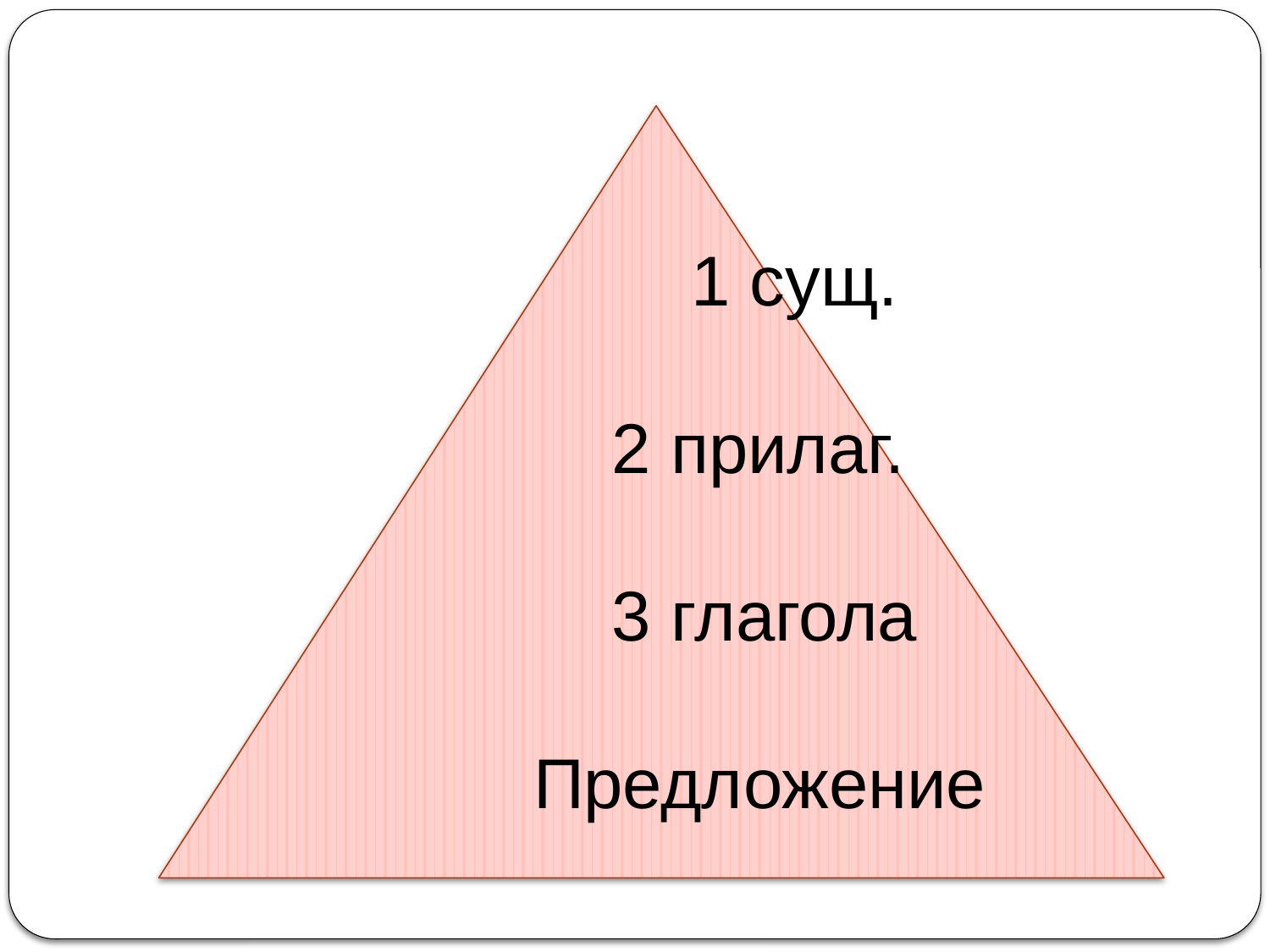

| 1 сущ. |
| --- |
| 2 прилаг. |
| 3 глагола |
| Предложение |